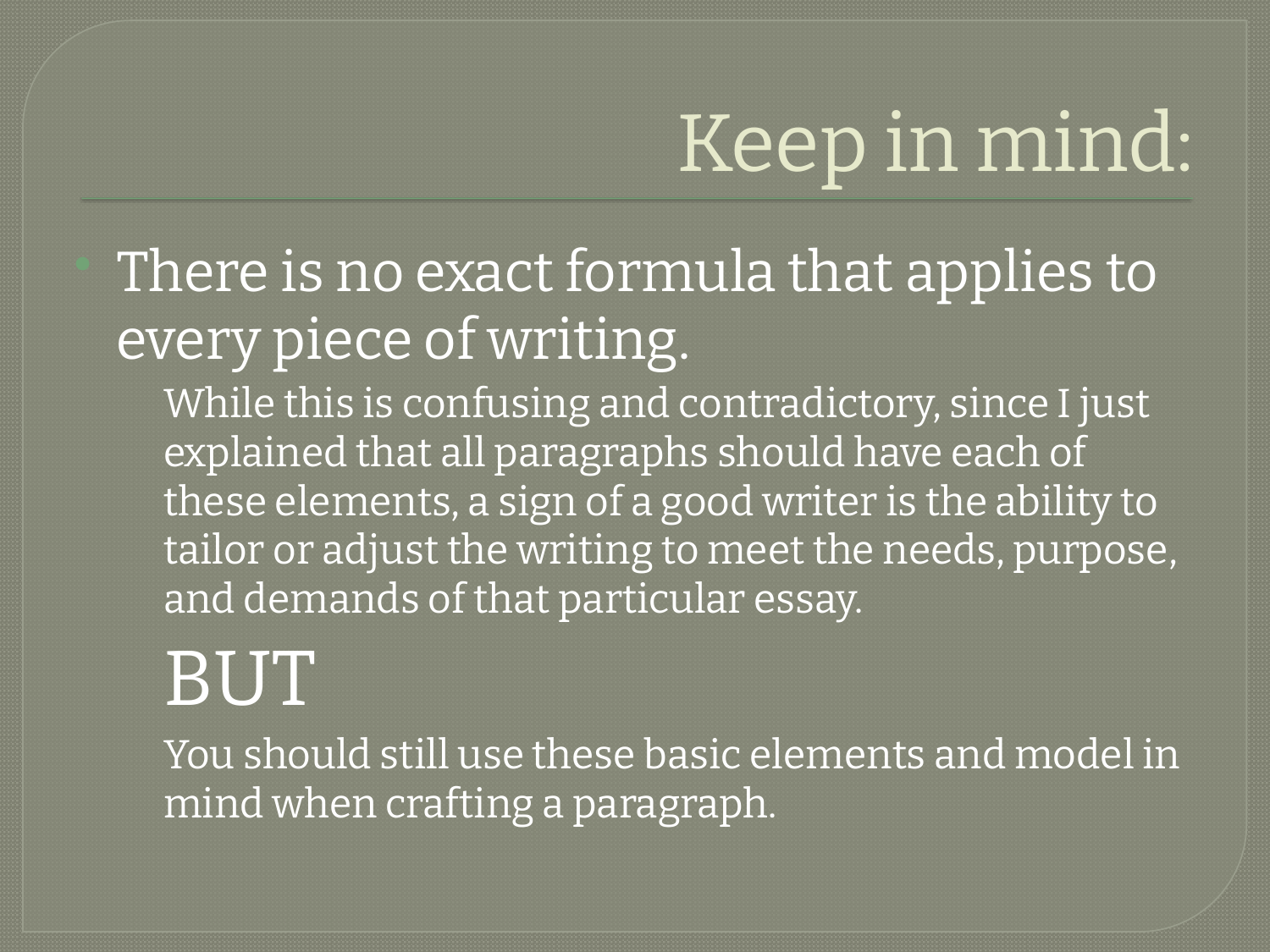

# Keep in mind:
There is no exact formula that applies to every piece of writing.
While this is confusing and contradictory, since I just explained that all paragraphs should have each of these elements, a sign of a good writer is the ability to tailor or adjust the writing to meet the needs, purpose,  and demands of that particular essay.
BUT
You should still use these basic elements and model in mind when crafting a paragraph.